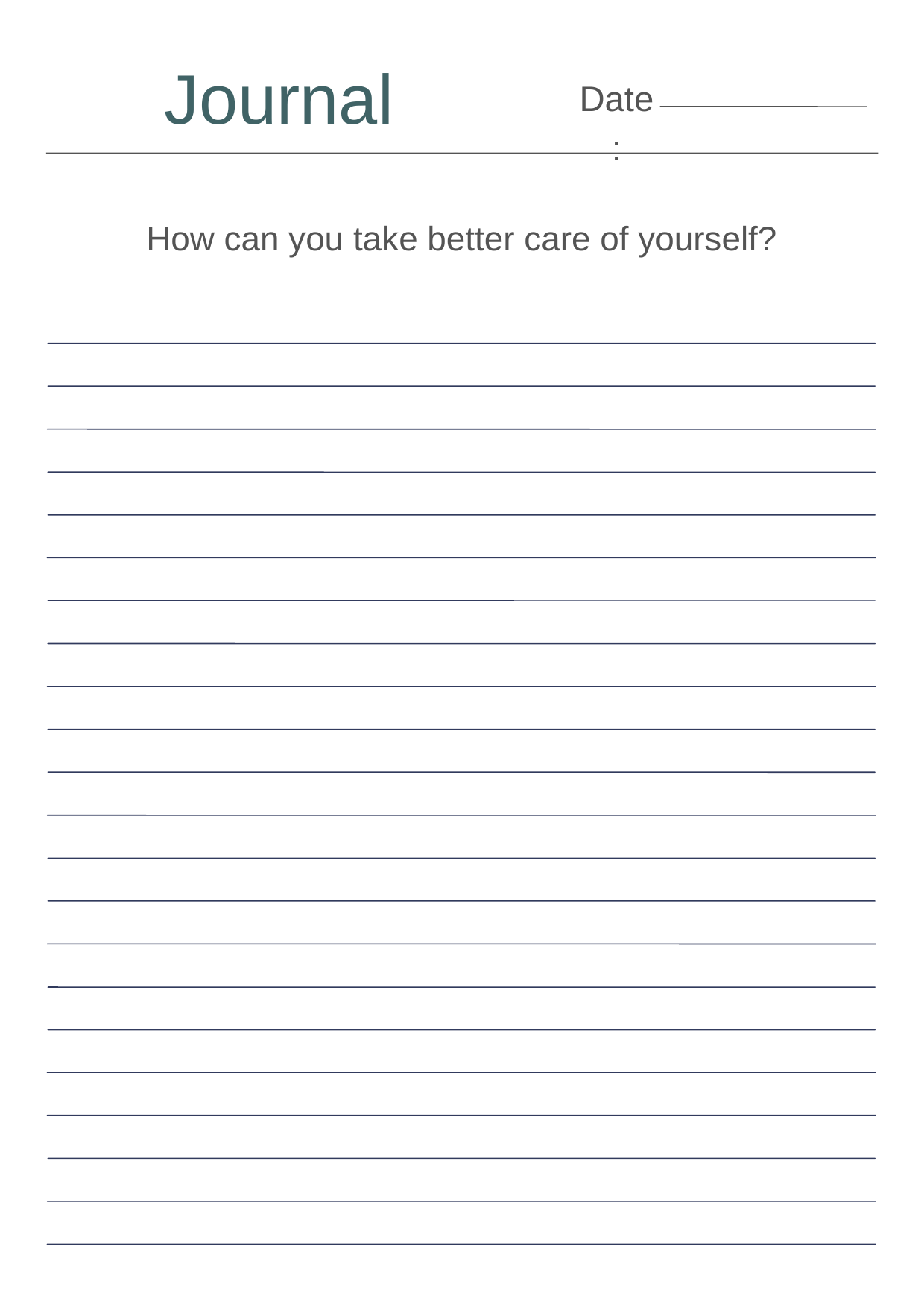

Journal
Date:

How can you take better care of yourself?